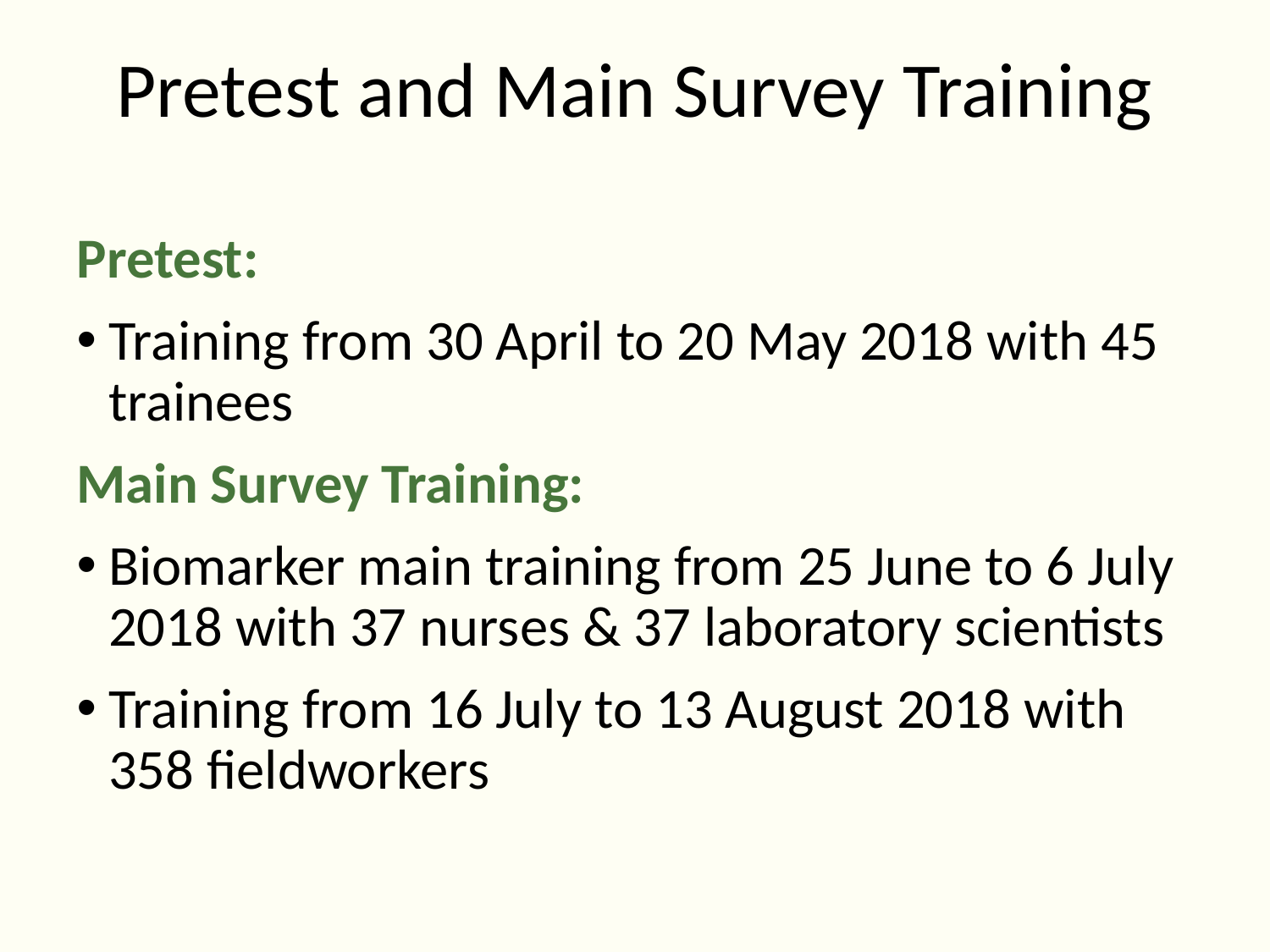

# Pretest and Main Survey Training
Pretest:
Training from 30 April to 20 May 2018 with 45 trainees
Main Survey Training:
Biomarker main training from 25 June to 6 July 2018 with 37 nurses & 37 laboratory scientists
Training from 16 July to 13 August 2018 with 358 fieldworkers